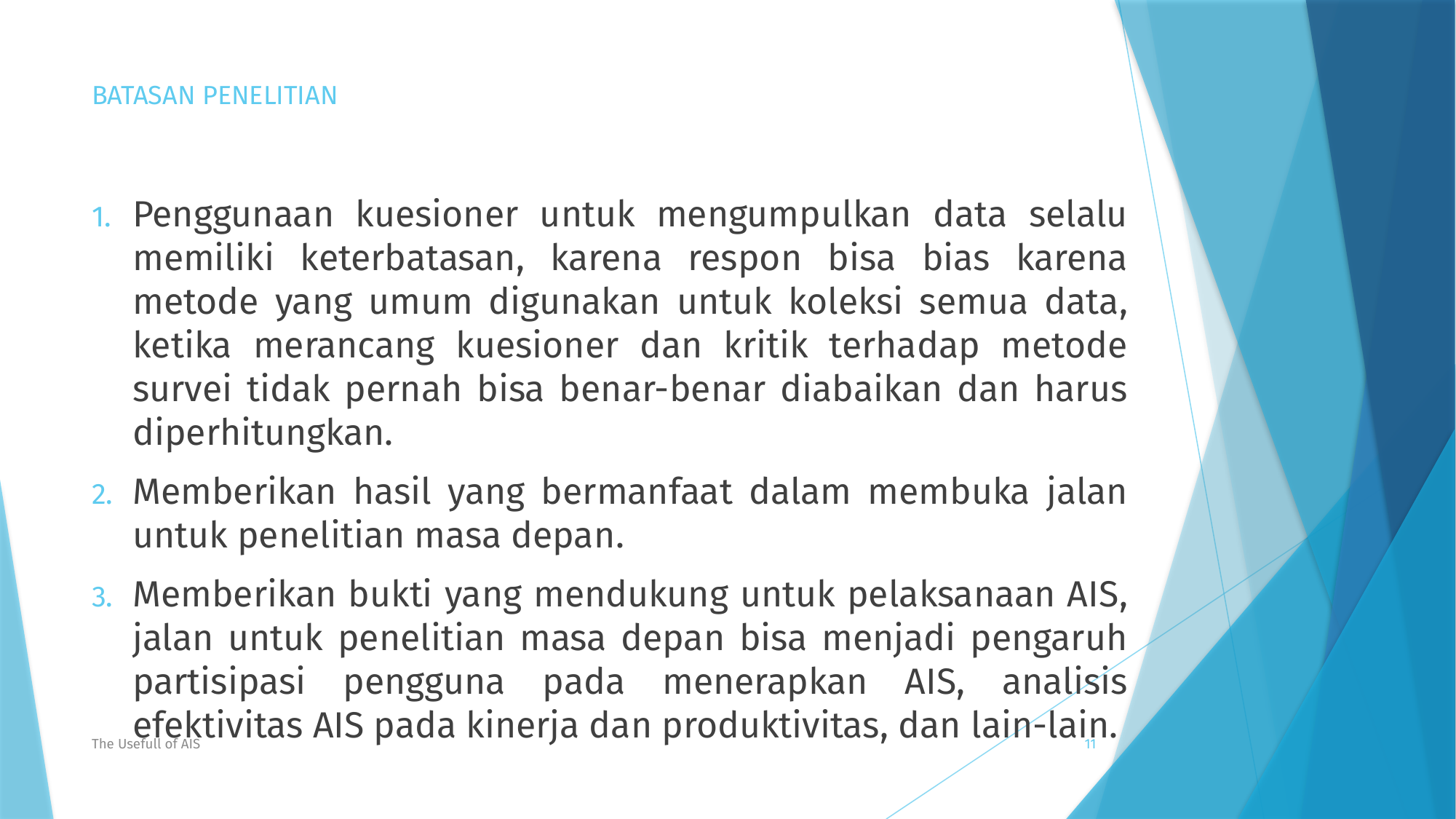

# BATASAN PENELITIAN

Penggunaan kuesioner untuk mengumpulkan data selalu memiliki keterbatasan, karena respon bisa bias karena metode yang umum digunakan untuk koleksi semua data, ketika merancang kuesioner dan kritik terhadap metode survei tidak pernah bisa benar-benar diabaikan dan harus diperhitungkan.
Memberikan hasil yang bermanfaat dalam membuka jalan untuk penelitian masa depan.
Memberikan bukti yang mendukung untuk pelaksanaan AIS, jalan untuk penelitian masa depan bisa menjadi pengaruh partisipasi pengguna pada menerapkan AIS, analisis efektivitas AIS pada kinerja dan produktivitas, dan lain-lain.
The Usefull of AIS
11